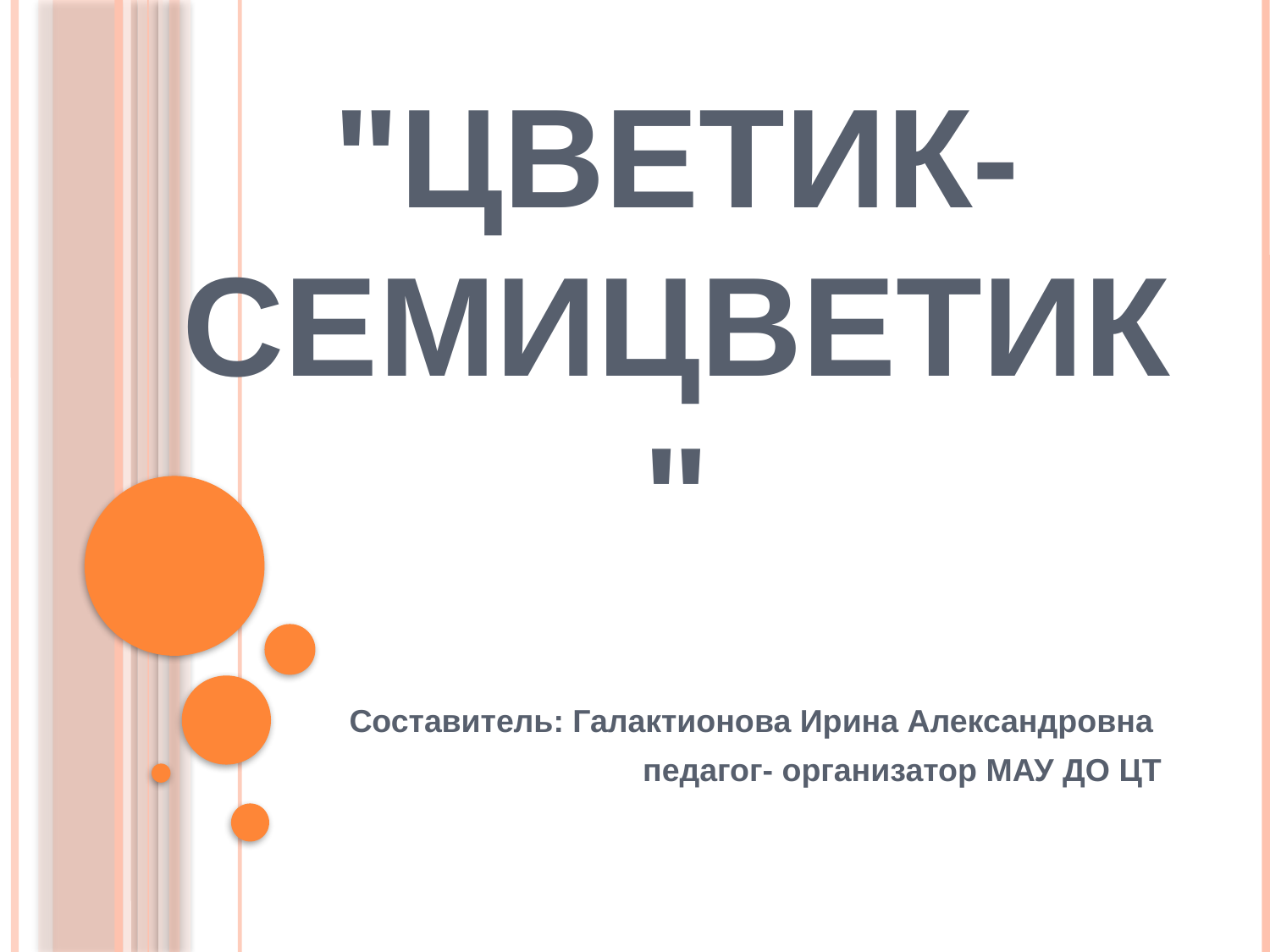

# "Цветик-семицветик"
Составитель: Галактионова Ирина Александровна
 педагог- организатор МАУ ДО ЦТ